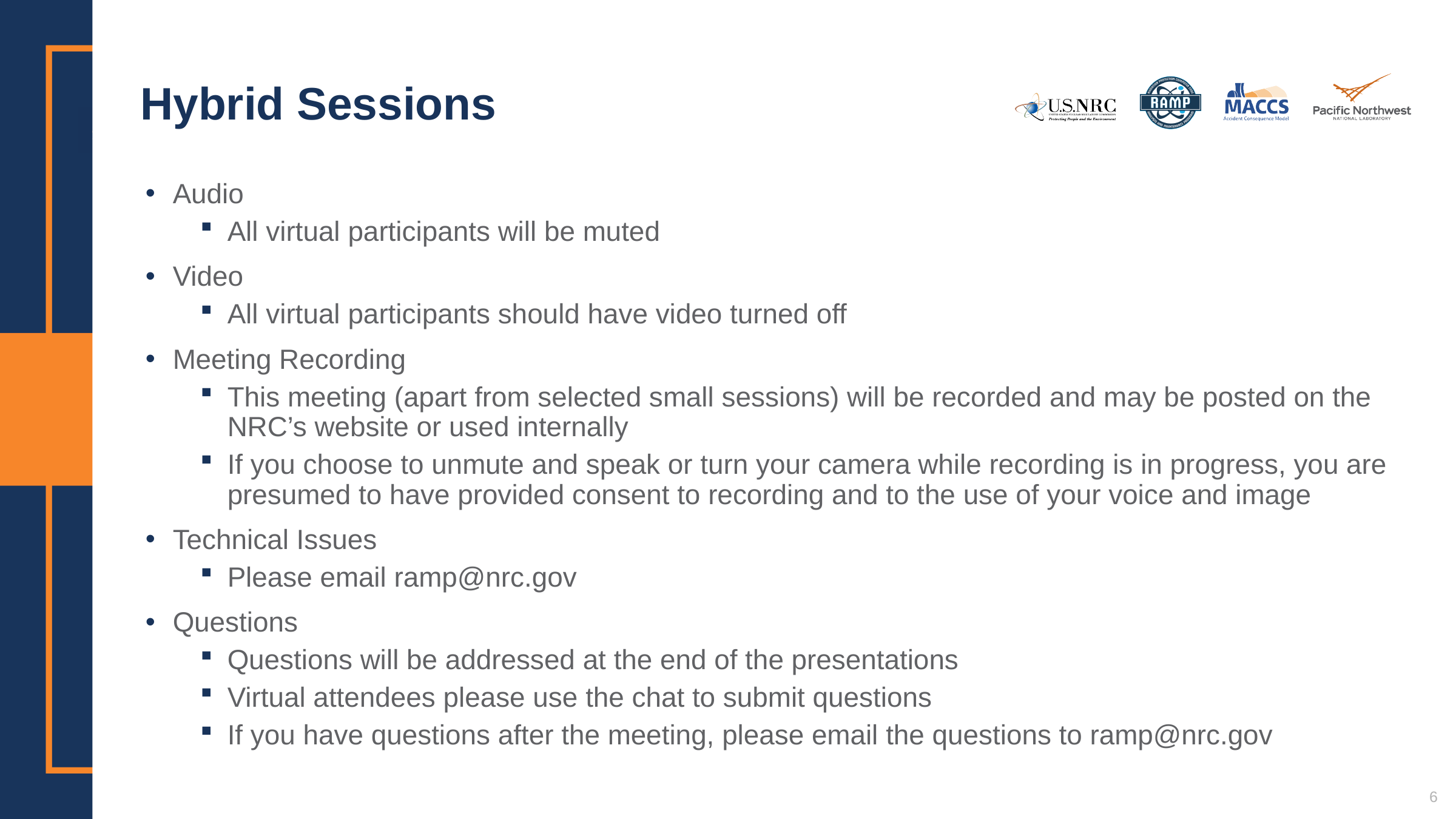

# Hybrid Sessions
Audio
All virtual participants will be muted
Video
All virtual participants should have video turned off
Meeting Recording
This meeting (apart from selected small sessions) will be recorded and may be posted on the NRC’s website or used internally
If you choose to unmute and speak or turn your camera while recording is in progress, you are presumed to have provided consent to recording and to the use of your voice and image
Technical Issues
Please email ramp@nrc.gov
Questions
Questions will be addressed at the end of the presentations
Virtual attendees please use the chat to submit questions
If you have questions after the meeting, please email the questions to ramp@nrc.gov
6